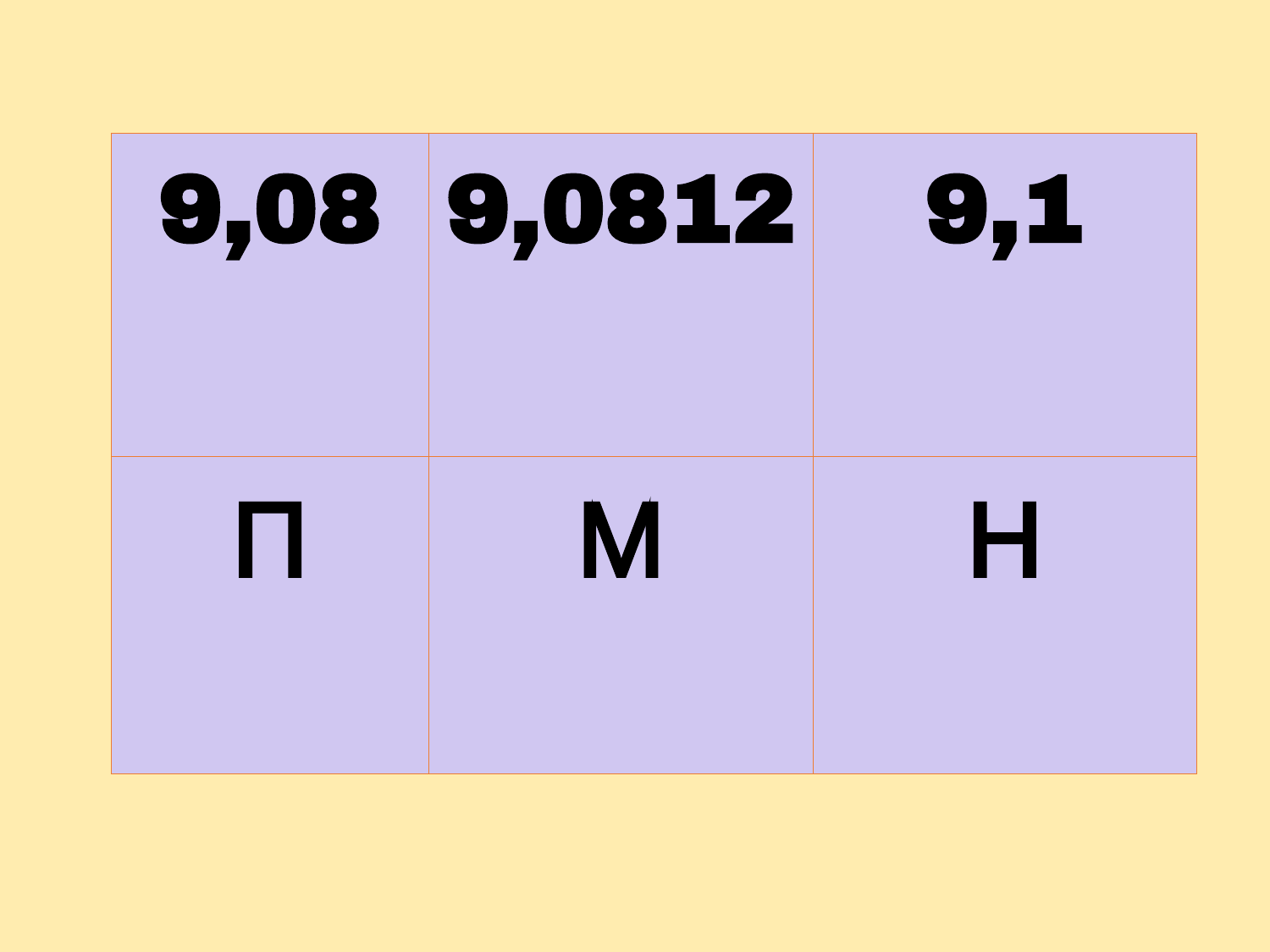

| 9,08 | 9,0812 | 9,1 |
| --- | --- | --- |
| П | М | Н |